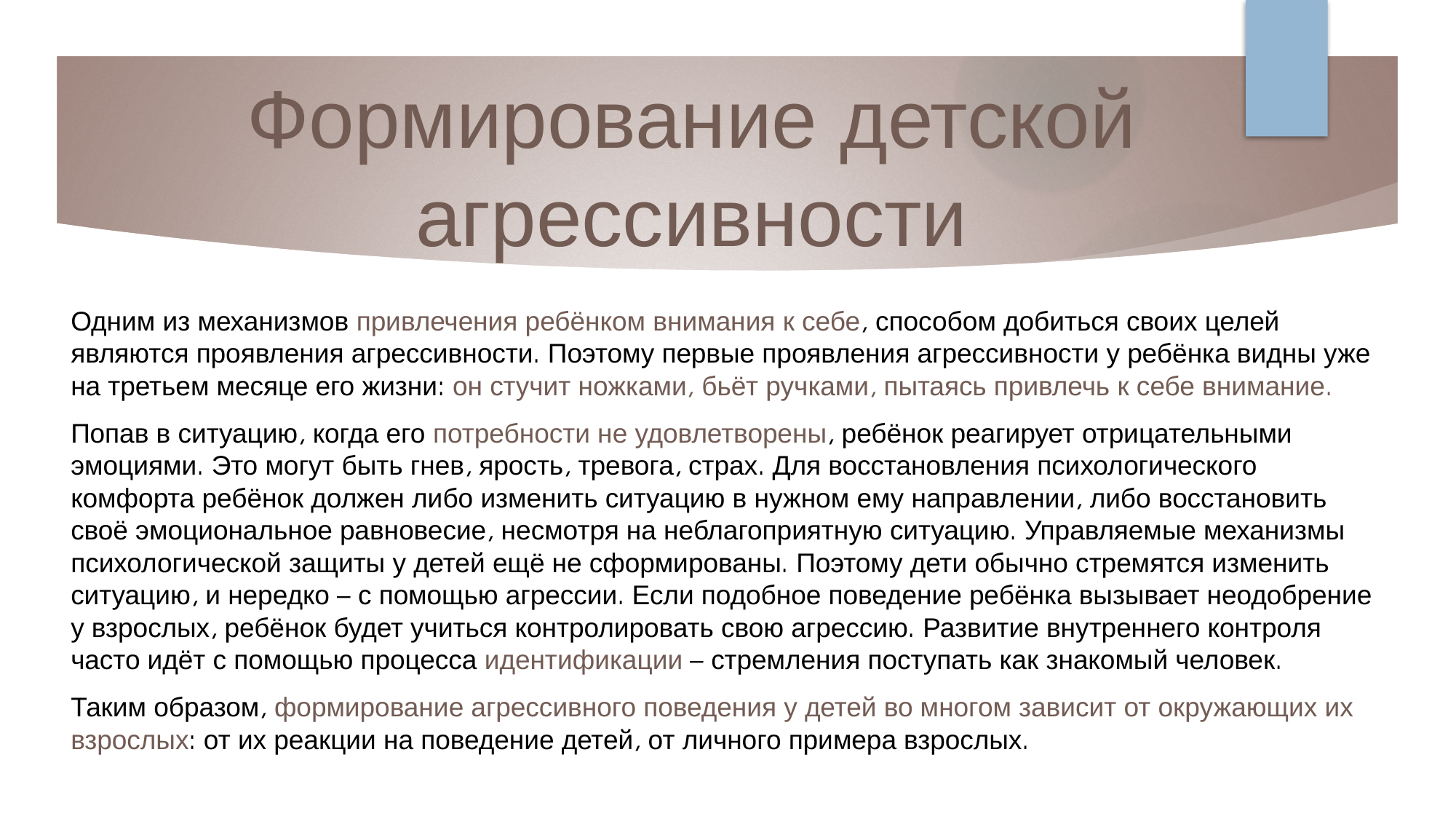

# Формирование детской агрессивности
Одним из механизмов привлечения ребёнком внимания к себе, способом добиться своих целей являются проявления агрессивности. Поэтому первые проявления агрессивности у ребёнка видны уже на третьем месяце его жизни: он стучит ножками, бьёт ручками, пытаясь привлечь к себе внимание.
Попав в ситуацию, когда его потребности не удовлетворены, ребёнок реагирует отрицательными эмоциями. Это могут быть гнев, ярость, тревога, страх. Для восстановления психологического комфорта ребёнок должен либо изменить ситуацию в нужном ему направлении, либо восстановить своё эмоциональное равновесие, несмотря на неблагоприятную ситуацию. Управляемые механизмы психологической защиты у детей ещё не сформированы. Поэтому дети обычно стремятся изменить ситуацию, и нередко – с помощью агрессии. Если подобное поведение ребёнка вызывает неодобрение у взрослых, ребёнок будет учиться контролировать свою агрессию. Развитие внутреннего контроля часто идёт с помощью процесса идентификации – стремления поступать как знакомый человек.
Таким образом, формирование агрессивного поведения у детей во многом зависит от окружающих их взрослых: от их реакции на поведение детей, от личного примера взрослых.